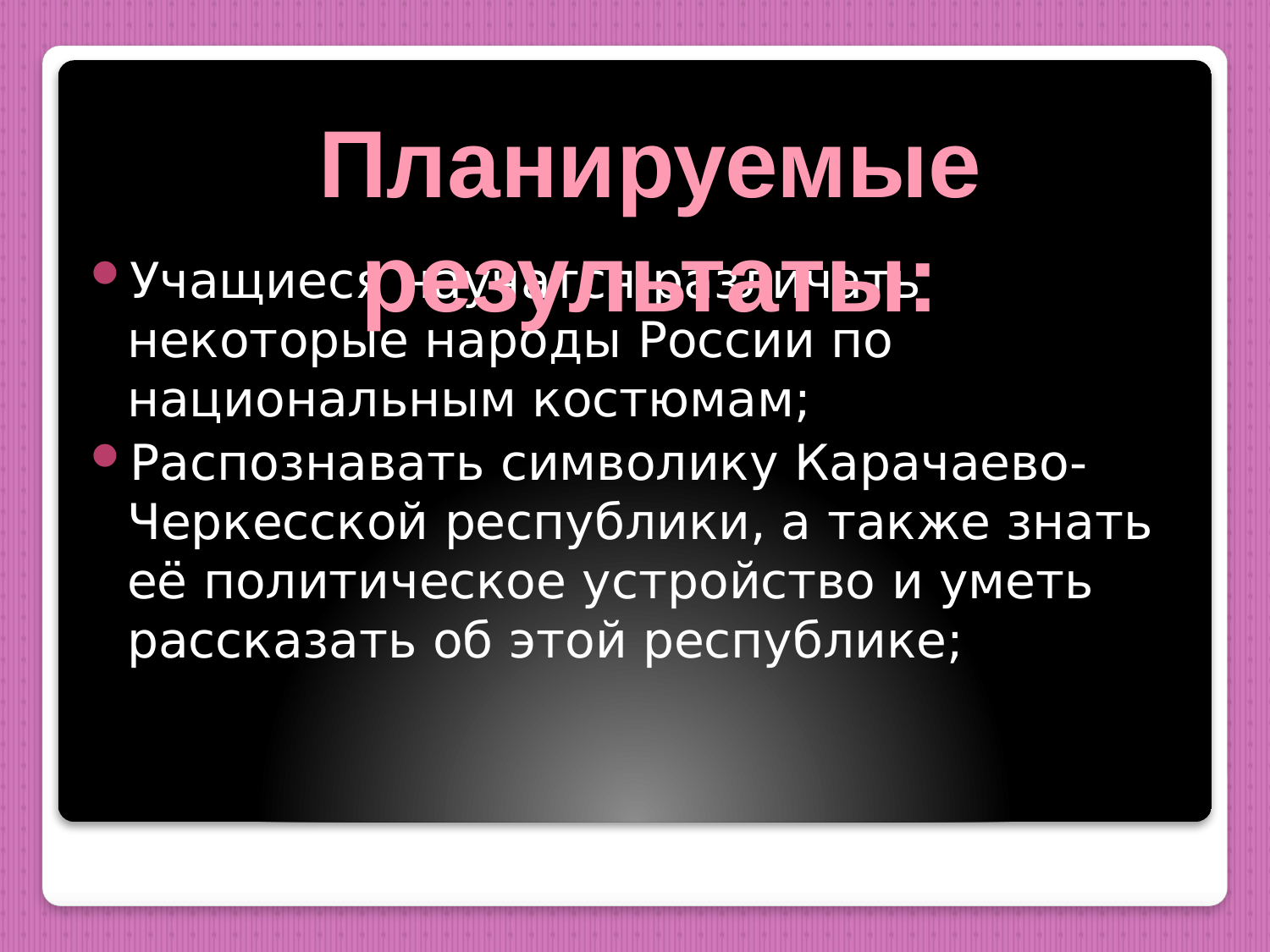

Планируемые результаты:
Учащиеся научатся различать некоторые народы России по национальным костюмам;
Распознавать символику Карачаево-Черкесской республики, а также знать её политическое устройство и уметь рассказать об этой республике;